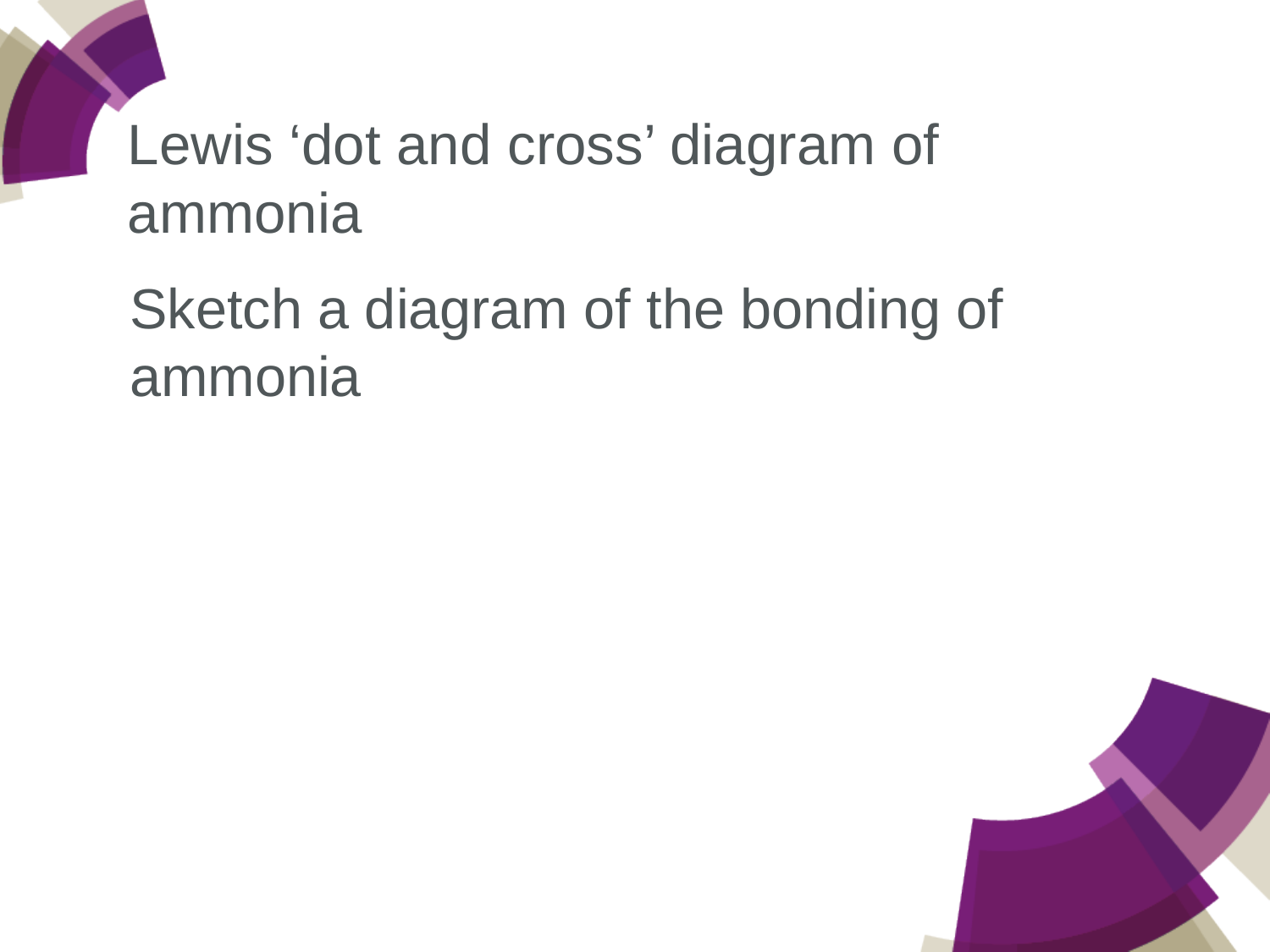

Lewis ‘dot and cross’ diagram of ammonia
Sketch a diagram of the bonding of ammonia